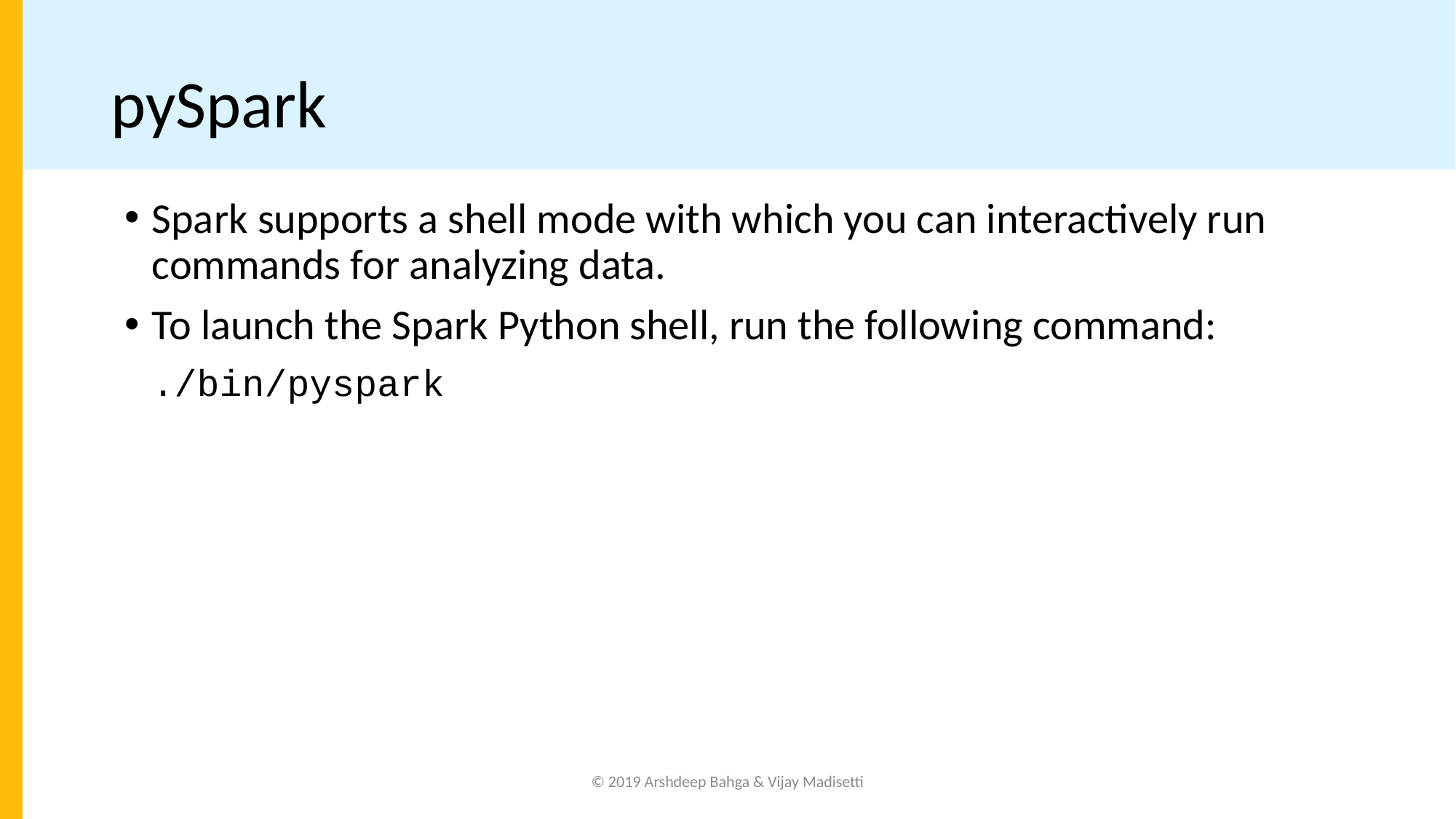

# pySpark
Spark supports a shell mode with which you can interactively run commands for analyzing data.
To launch the Spark Python shell, run the following command:
	./bin/pyspark
© 2019 Arshdeep Bahga & Vijay Madisetti